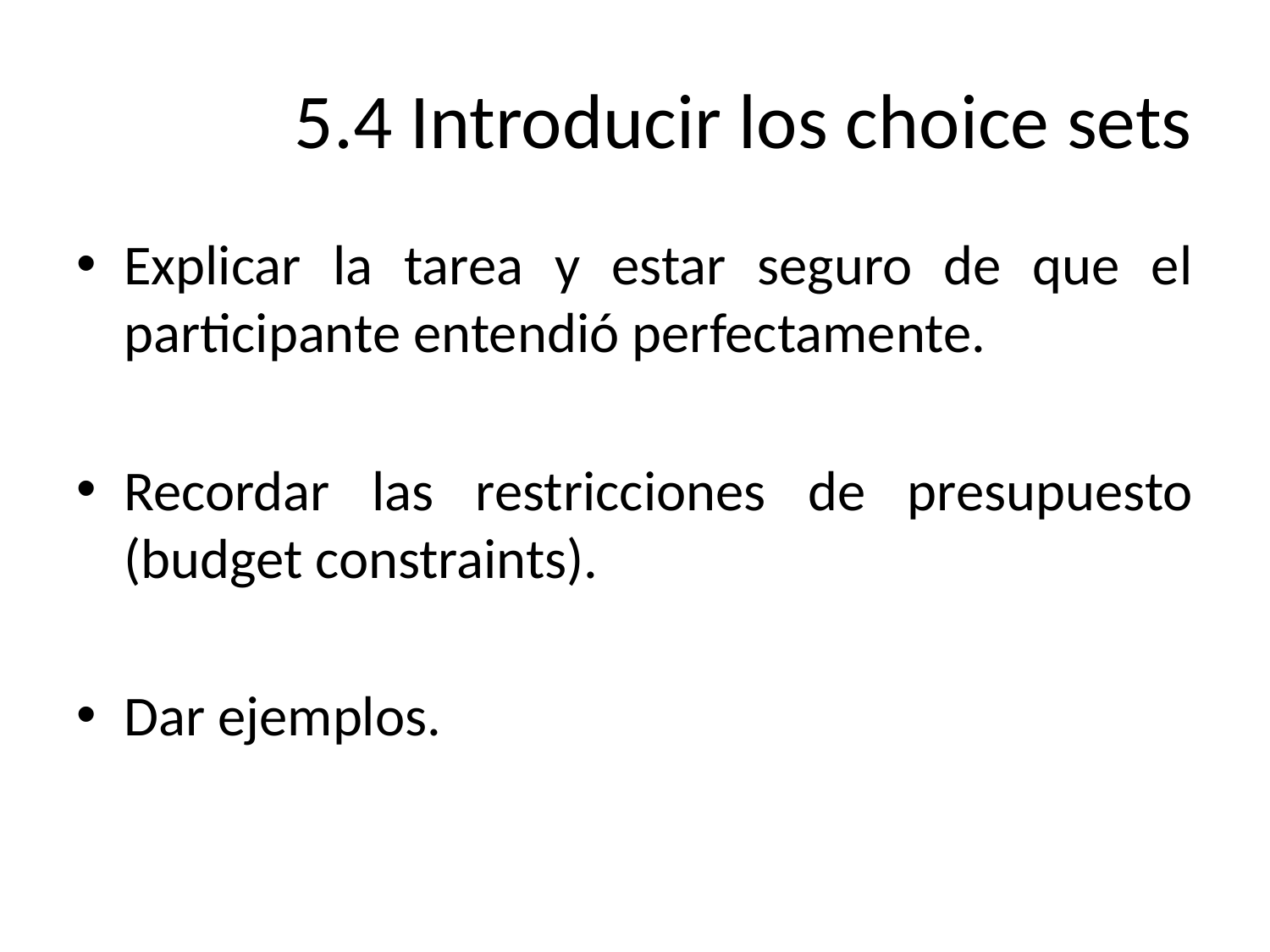

# 5.4 Introducir los choice sets
Explicar la tarea y estar seguro de que el participante entendió perfectamente.

Recordar las restricciones de presupuesto (budget constraints).

Dar ejemplos.